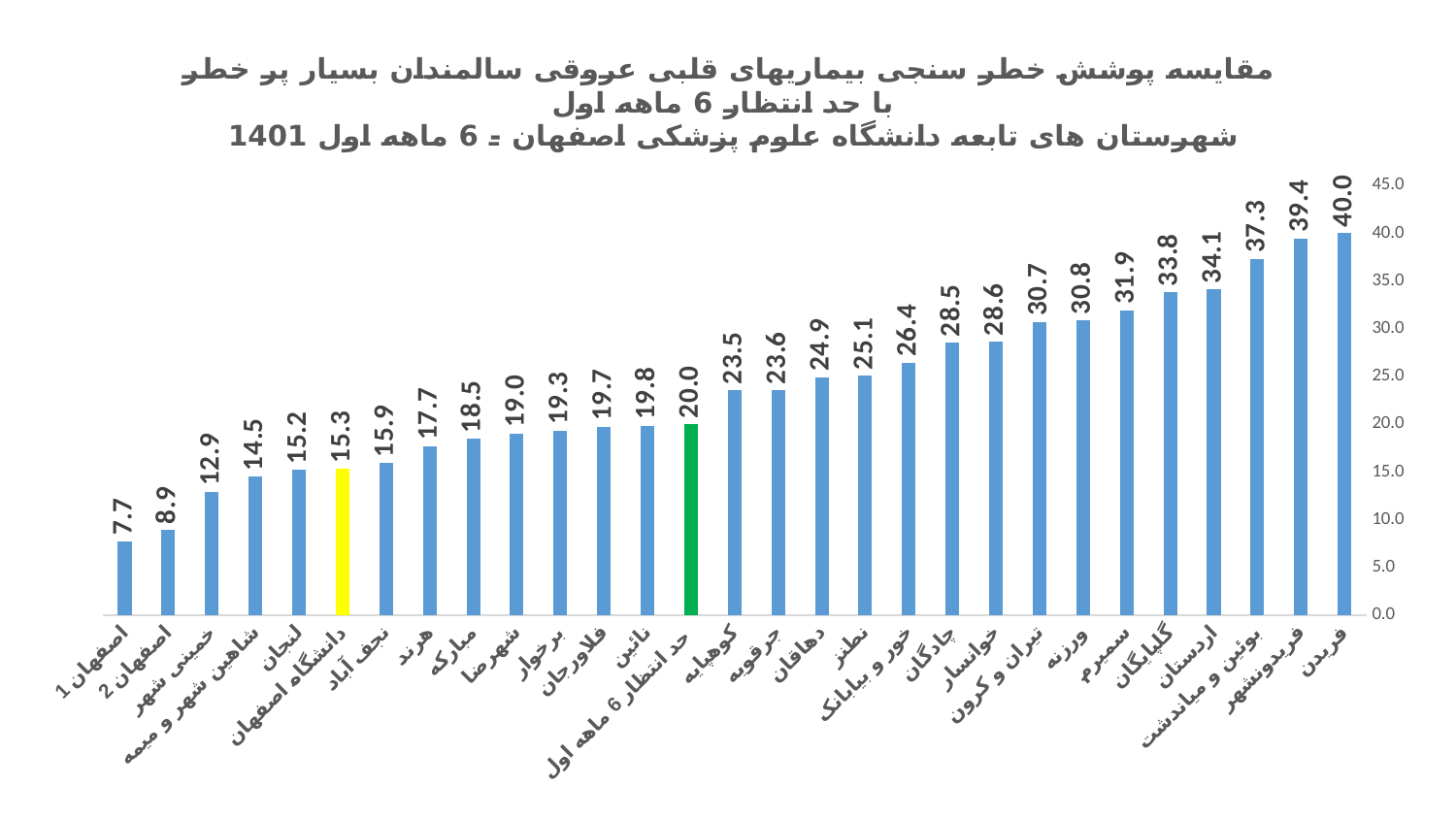

### Chart: مقایسه پوشش خطر سنجی بیماریهای قلبی عروقی سالمندان بسیار پر خطر با حد انتظار 6 ماهه اول
 شهرستان های تابعه دانشگاه علوم پزشکی اصفهان - 6 ماهه اول 1401

| Category | پوشش خطر سنجی |
|---|---|
| فریدن | 40.0 |
| فریدونشهر | 39.42857142857143 |
| بوئین و میاندشت | 37.3134328358209 |
| اردستان | 34.08521303258145 |
| گلپایگان | 33.80566801619433 |
| سمیرم | 31.921824104234524 |
| ورزنه | 30.837004405286343 |
| تیران و کرون | 30.691056910569102 |
| خوانسار | 28.64864864864865 |
| چادگان | 28.499999999999996 |
| خور و بیابانک | 26.436781609195403 |
| نطنز | 25.065963060686013 |
| دهاقان | 24.91103202846975 |
| جرقویه | 23.55072463768116 |
| کوهپایه | 23.52941176470588 |
| حد انتظار 6 ماهه اول  | 20.0 |
| نائین | 19.806763285024154 |
| فلاورجان | 19.70564186426819 |
| برخوار | 19.306930693069308 |
| شهرضا | 19.029495718363464 |
| مبارکه | 18.48523748395379 |
| هرند | 17.699115044247787 |
| نجف آباد | 15.920651068158698 |
| دانشگاه اصفهان | 15.282354277922963 |
| لنجان | 15.196850393700787 |
| شاهین شهر و میمه | 14.51917033312382 |
| خمینی شهر | 12.94352823588206 |
| اصفهان 2 | 8.924884865809116 |
| اصفهان 1 | 7.747489239598278 |